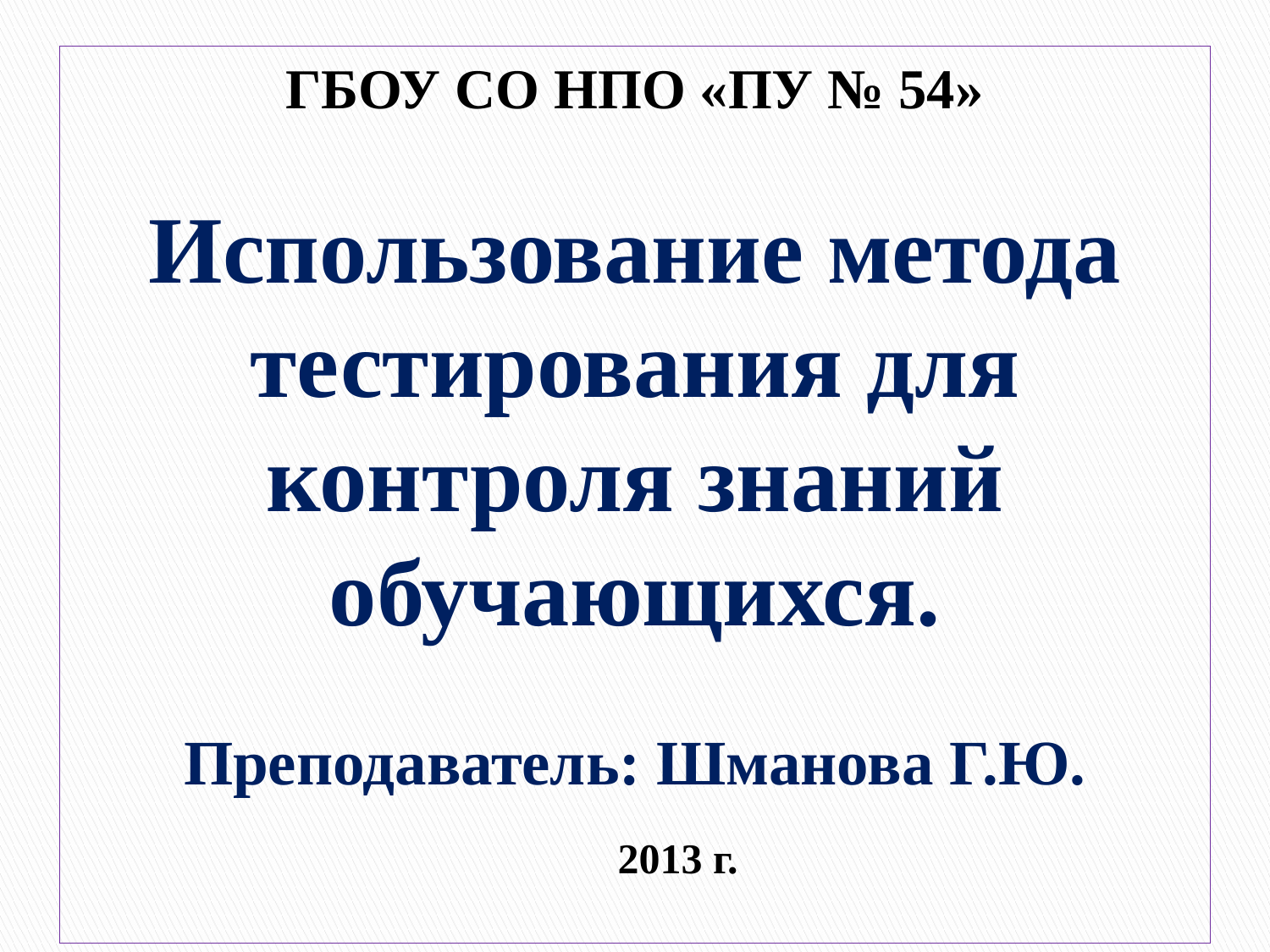

ГБОУ СО НПО «ПУ № 54»

Использование метода тестирования для контроля знаний обучающихся.

Преподаватель: Шманова Г.Ю.

2013 г.